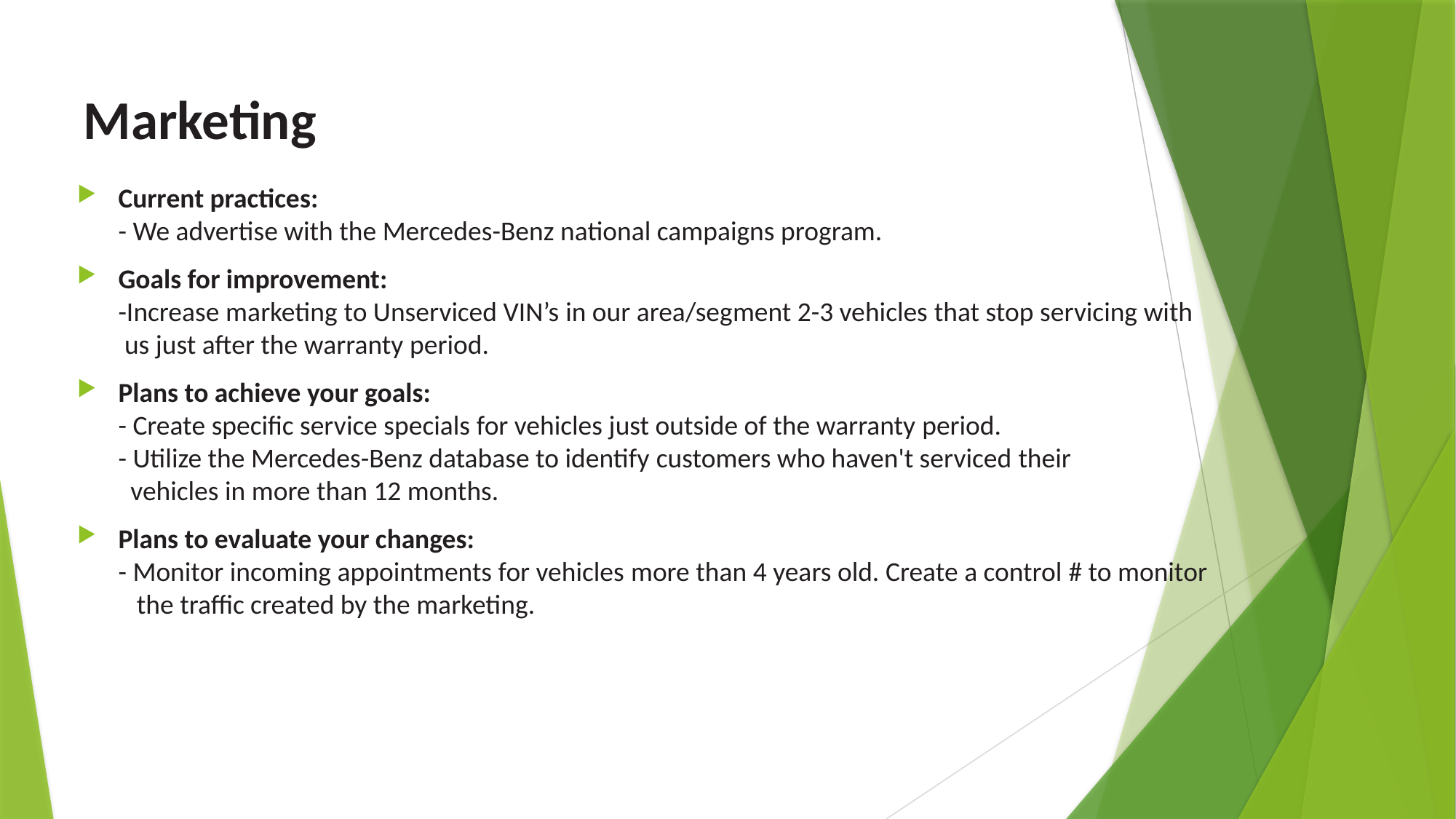

# Marketing

Current practices:
- We advertise with the Mercedes-Benz national campaigns program.
Goals for improvement:
-Increase marketing to Unserviced VIN’s in our area/segment 2-3 vehicles that stop servicing with
 us just after the warranty period.
Plans to achieve your goals:
- Create specific service specials for vehicles just outside of the warranty period.
- Utilize the Mercedes-Benz database to identify customers who haven't serviced their
  vehicles in more than 12 months.
Plans to evaluate your changes:
- Monitor incoming appointments for vehicles more than 4 years old. Create a control # to monitor 
   the traffic created by the marketing.